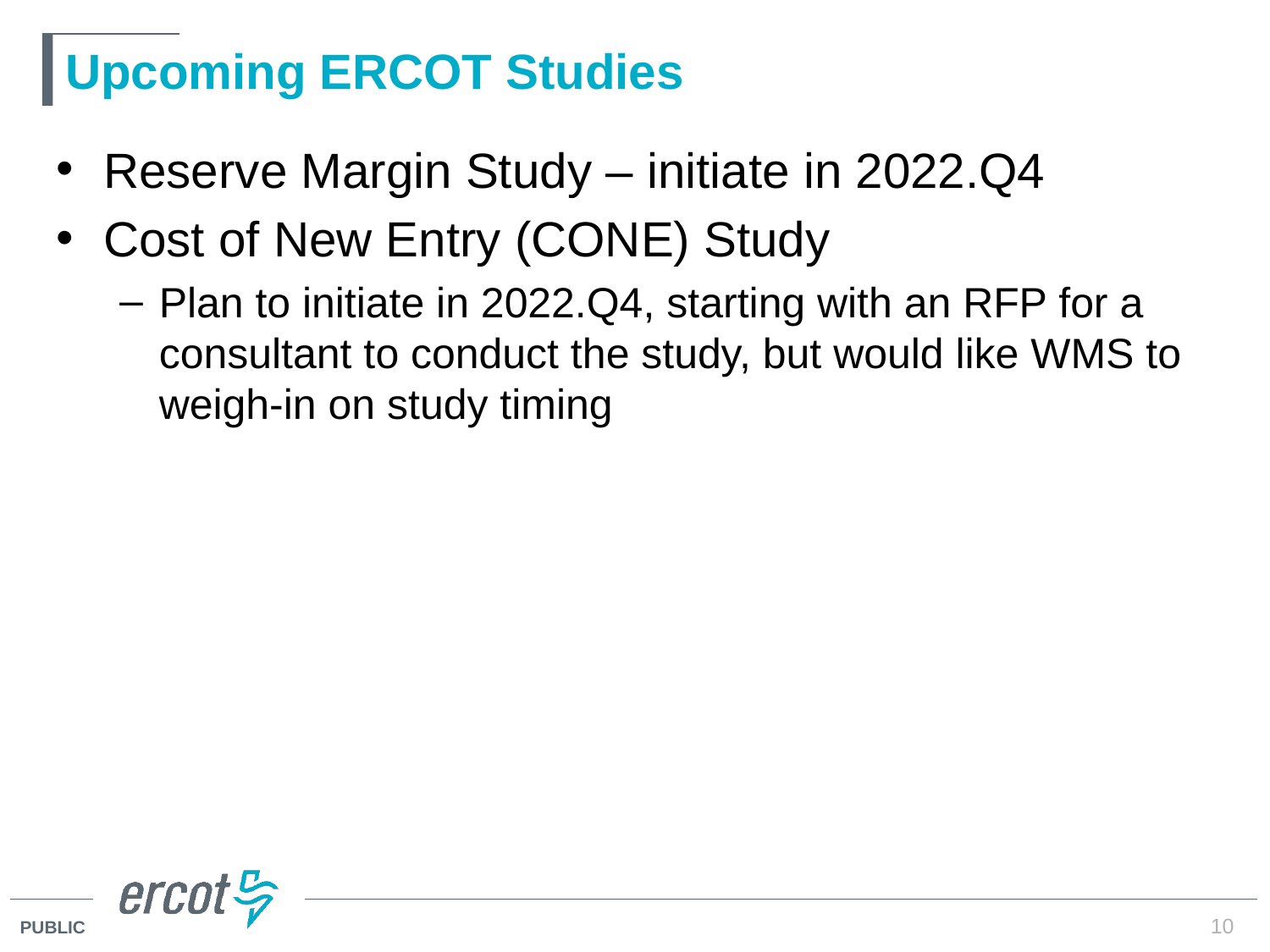

# Upcoming ERCOT Studies
Reserve Margin Study – initiate in 2022.Q4
Cost of New Entry (CONE) Study
Plan to initiate in 2022.Q4, starting with an RFP for a consultant to conduct the study, but would like WMS to weigh-in on study timing

10